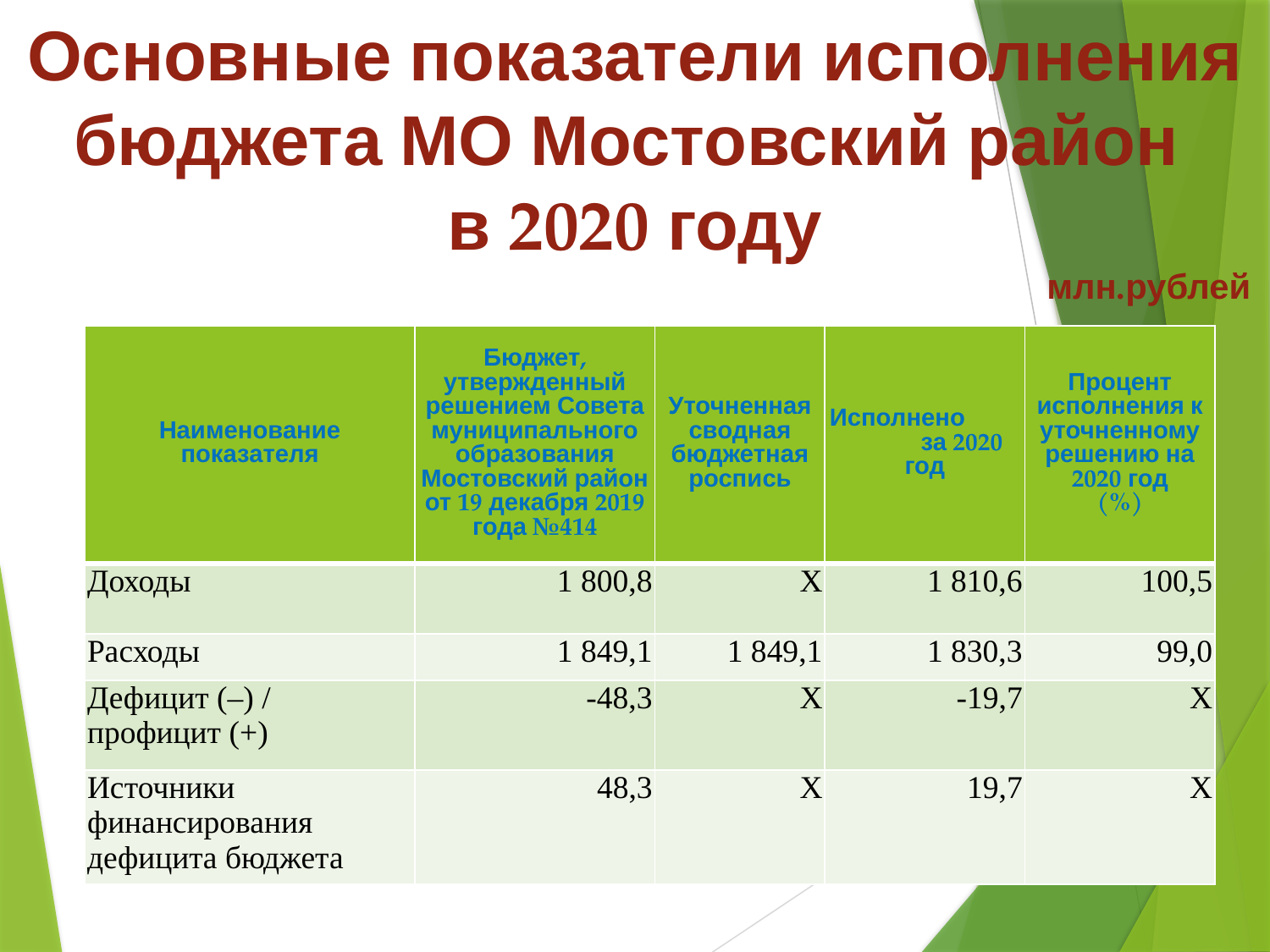

Основные показатели исполнения бюджета МО Мостовский район
в 2020 году
млн.рублей
| Наименование показателя | Бюджет, утвержденный решением Совета муниципального образования Мостовский район от 19 декабря 2019 года №414 | Уточненная сводная бюджетная роспись | Исполнено за 2020 год | Процент исполнения к уточненному решению на 2020 год (%) |
| --- | --- | --- | --- | --- |
| Доходы | 1 800,8 | Х | 1 810,6 | 100,5 |
| Расходы | 1 849,1 | 1 849,1 | 1 830,3 | 99,0 |
| Дефицит (–) / профицит (+) | -48,3 | Х | -19,7 | Х |
| Источники финансирования дефицита бюджета | 48,3 | Х | 19,7 | Х |